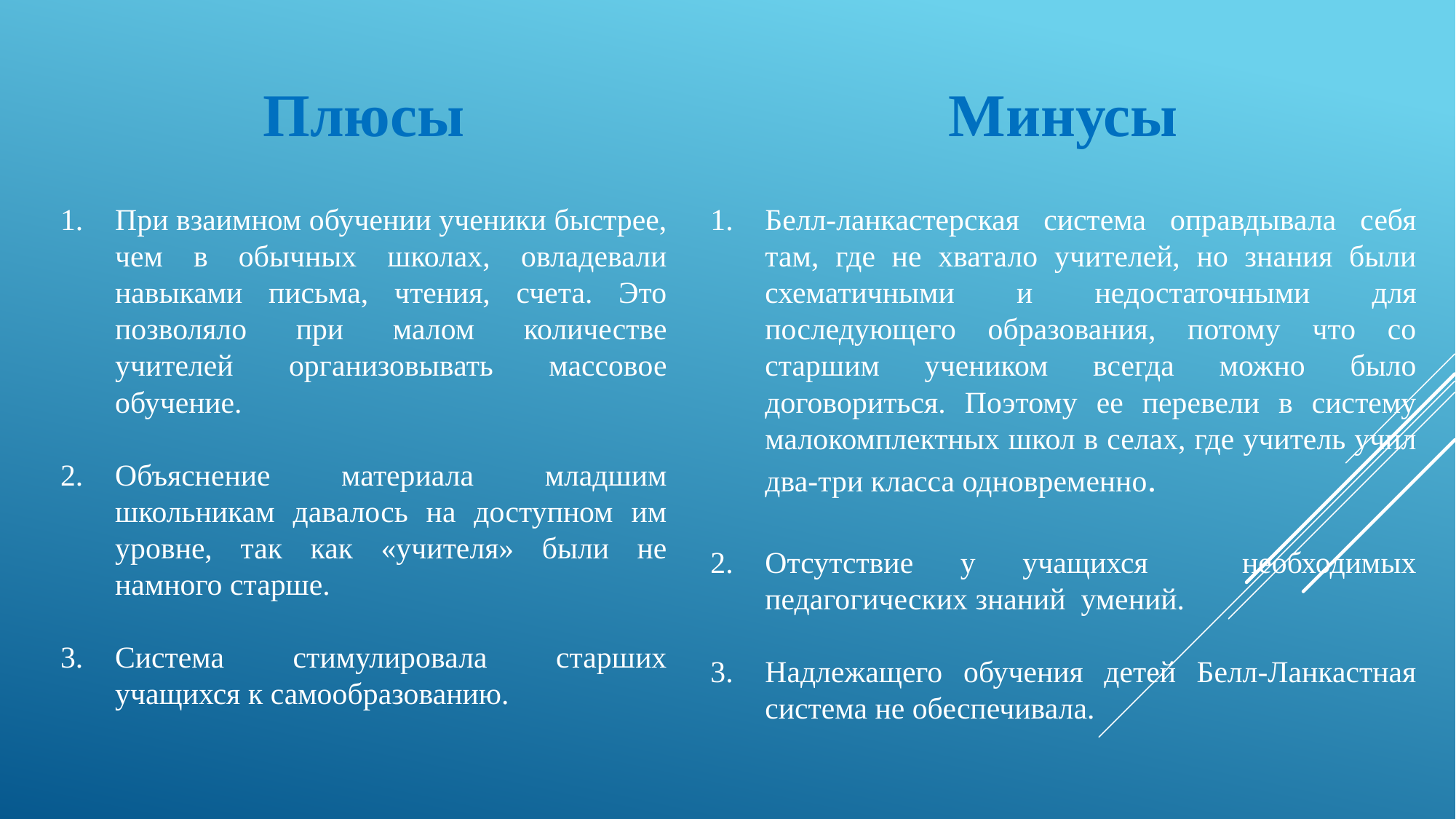

Плюсы
Минусы
При взаимном обучении ученики быстрее, чем в обычных школах, овладевали навыками письма, чтения, счета. Это позволяло при малом количестве учителей организовывать массовое обучение.

Объяснение материала младшим школьникам давалось на доступном им уровне, так как «учителя» были не намного старше.

Система стимулировала старших учащихся к самообразованию.
Белл-ланкастерская система оправдывала себя там, где не хватало учителей, но знания были схематичными и недостаточными для последующего образования, потому что со старшим учеником всегда можно было договориться. Поэтому ее перевели в систему малокомплектных школ в селах, где учитель учил два-три класса одновременно.

Отсутствие у учащихся  необходимых педагогических знаний  умений.

Надлежащего обучения детей Белл-Ланкастная система не обеспечивала.